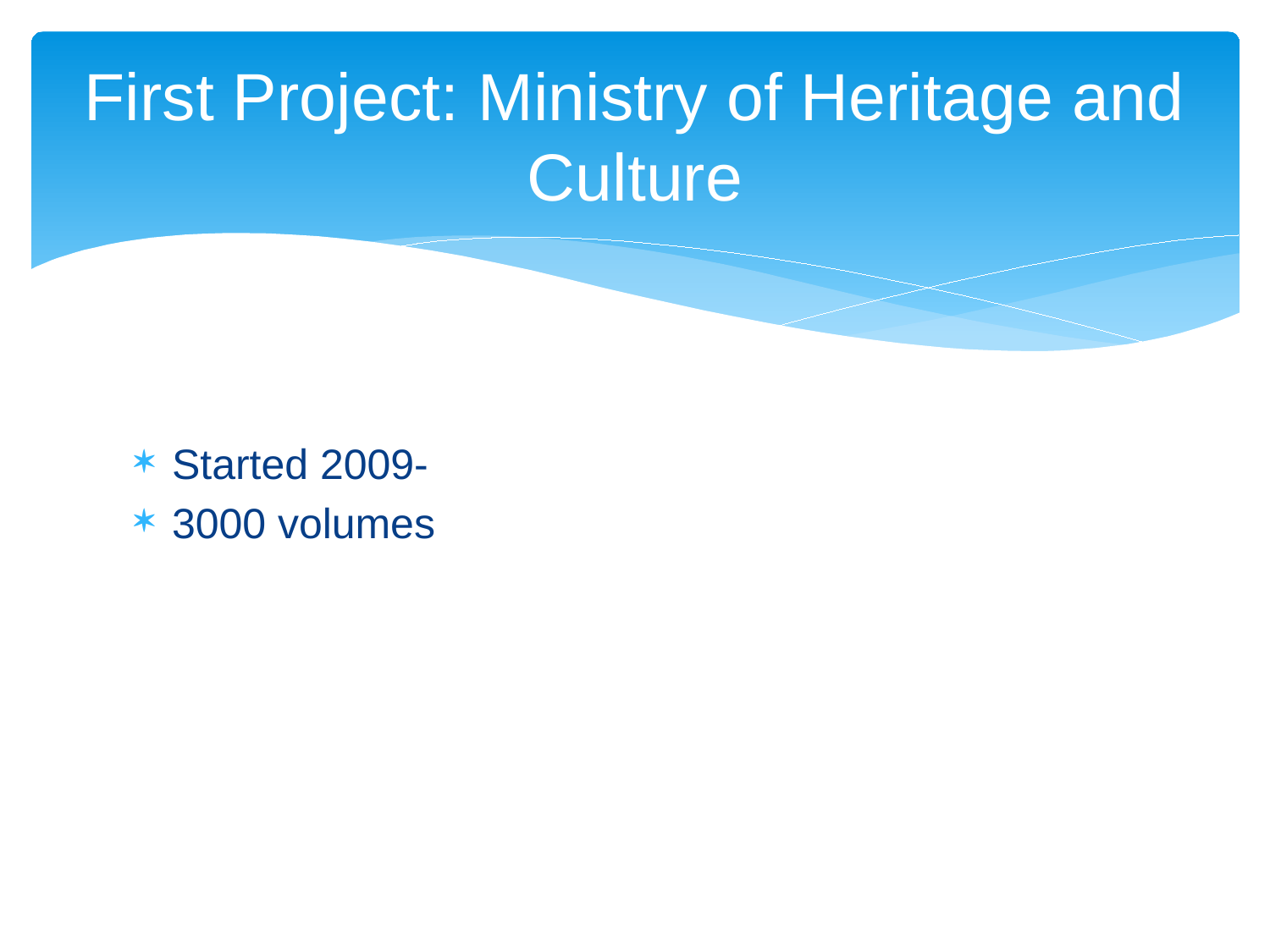

# First Project: Ministry of Heritage and Culture

Started 2009-
3000 volumes